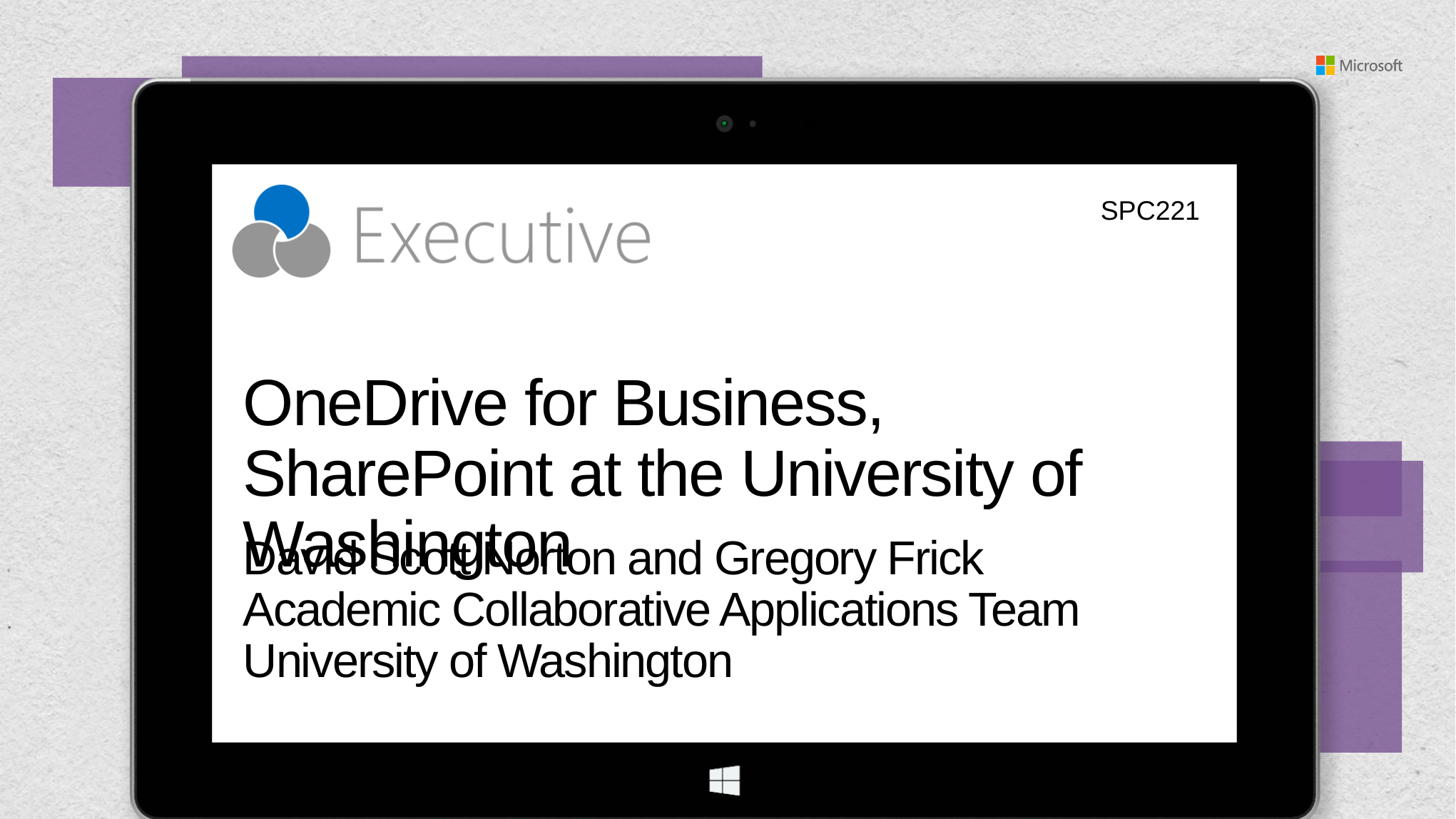

SPC221
# OneDrive for Business, SharePoint at the University of Washington
David Scott Norton and Gregory Frick
Academic Collaborative Applications Team
University of Washington